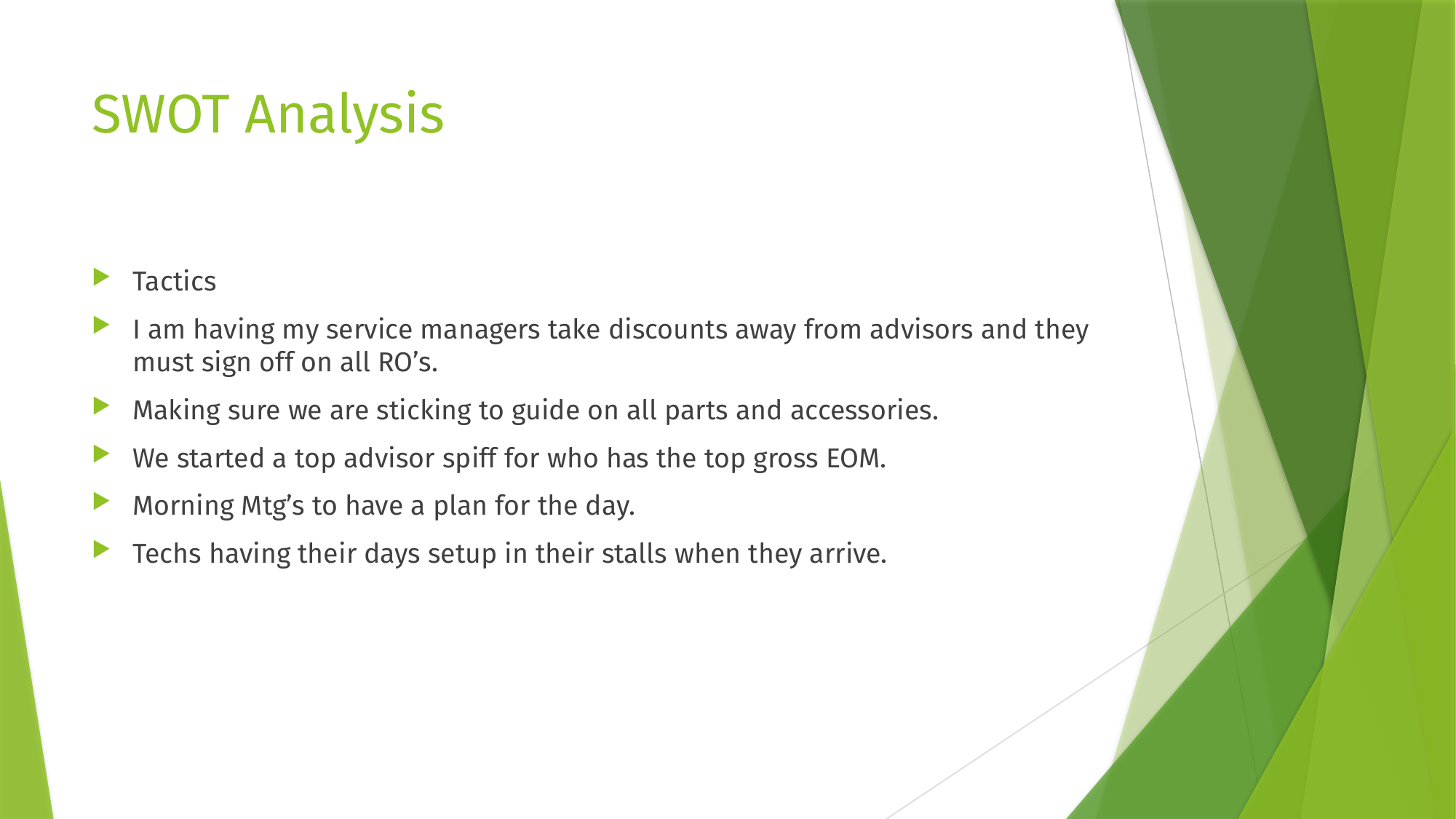

# SWOT Analysis
Tactics
I am having my service managers take discounts away from advisors and they must sign off on all RO’s.
Making sure we are sticking to guide on all parts and accessories.
We started a top advisor spiff for who has the top gross EOM.
Morning Mtg’s to have a plan for the day.
Techs having their days setup in their stalls when they arrive.